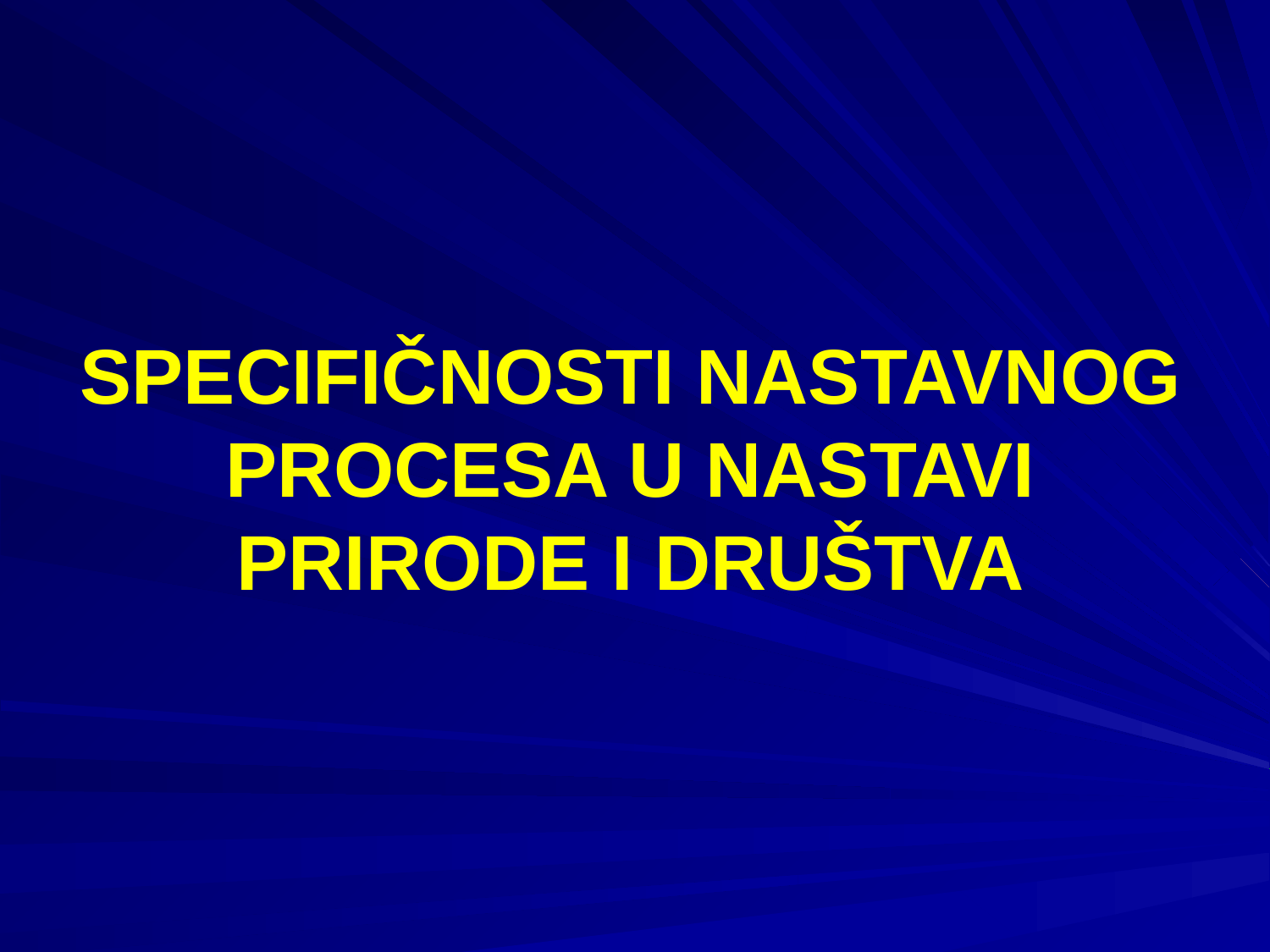

# SPECIFIČNOSTI NASTAVNOG PROCESA U NASTAVI PRIRODE I DRUŠTVA